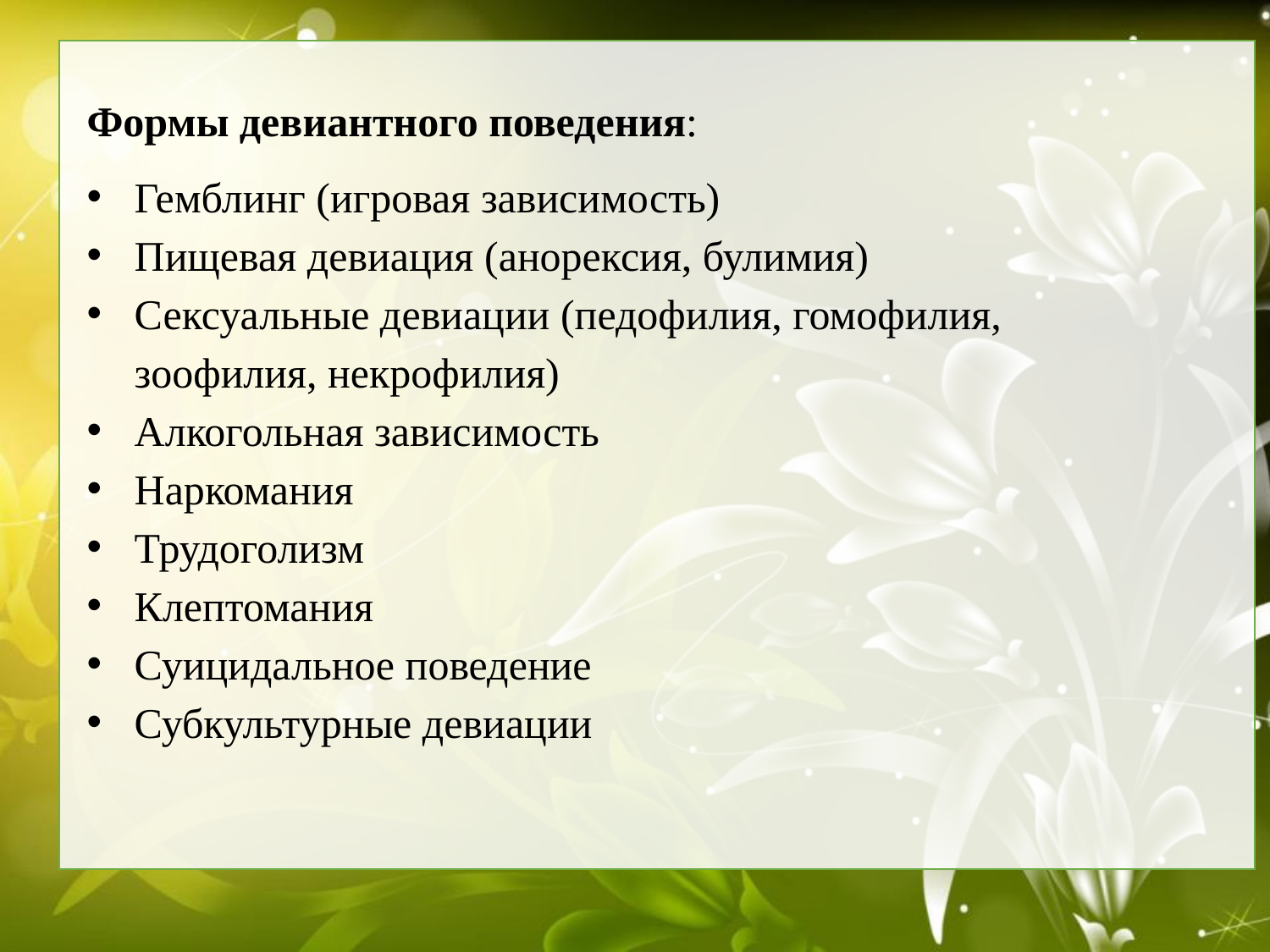

Формы девиантного поведения:
Гемблинг (игровая зависимость)
Пищевая девиация (анорексия, булимия)
Сексуальные девиации (педофилия, гомофилия, зоофилия, некрофилия)
Алкогольная зависимость
Наркомания
Трудоголизм
Клептомания
Суицидальное поведение
Субкультурные девиации